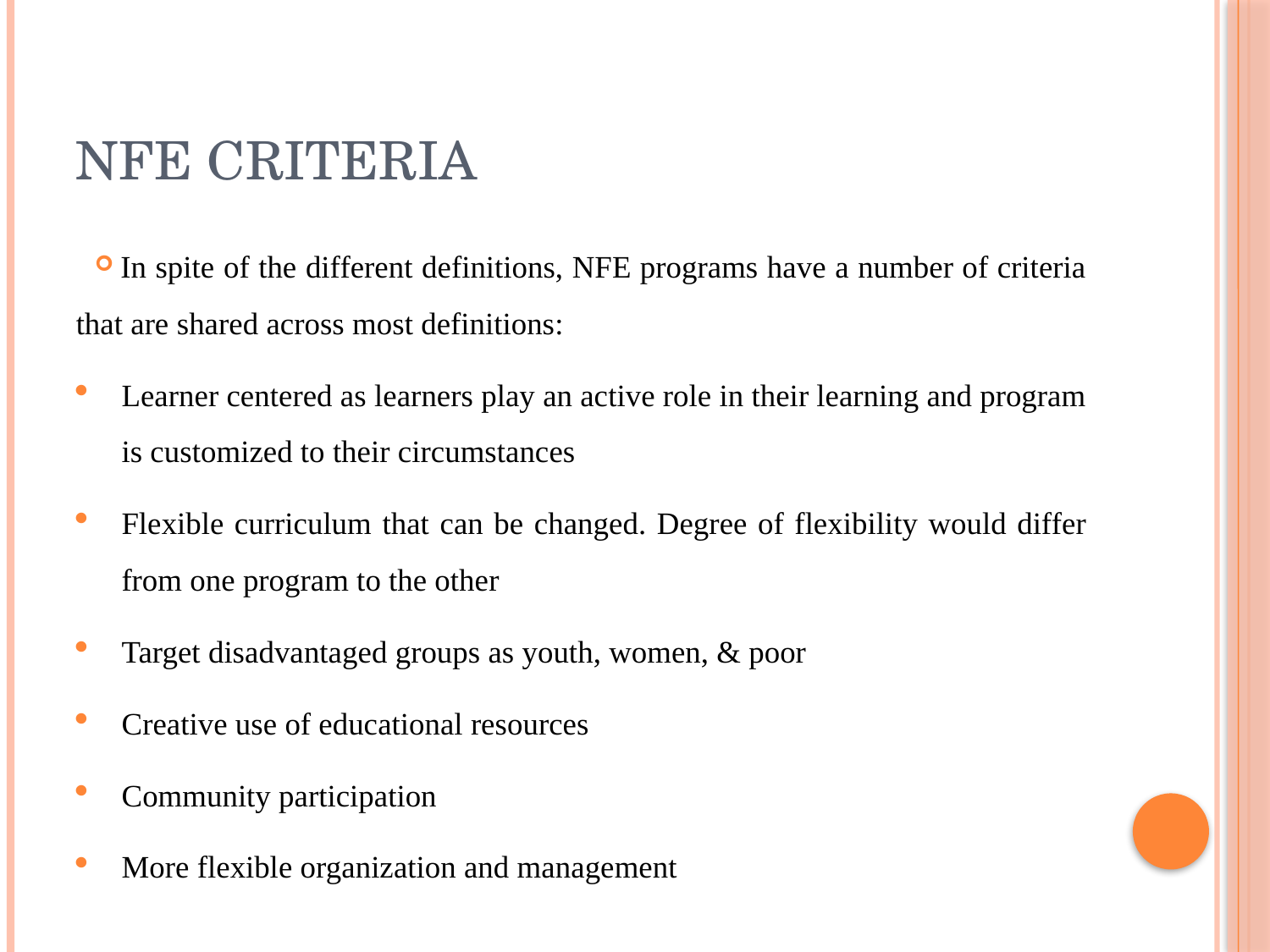

# NFE criteria
In spite of the different definitions, NFE programs have a number of criteria that are shared across most definitions:
Learner centered as learners play an active role in their learning and program is customized to their circumstances
Flexible curriculum that can be changed. Degree of flexibility would differ from one program to the other
Target disadvantaged groups as youth, women, & poor
Creative use of educational resources
Community participation
More flexible organization and management